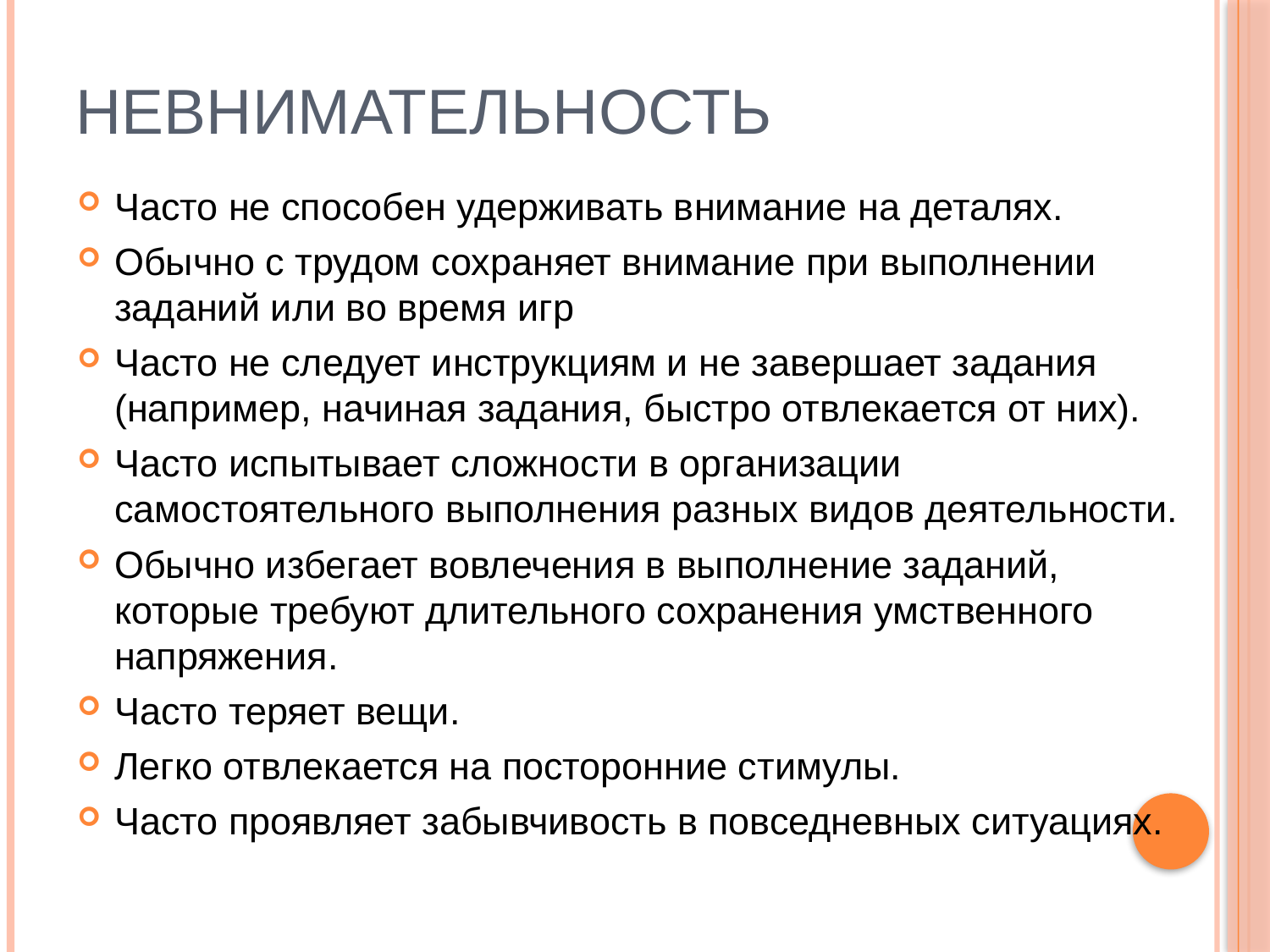

# Невнимательность
Часто не способен удерживать внимание на деталях.
Обычно с трудом сохраняет внимание при выполнении заданий или во время игр
Часто не следует инструкциям и не завершает задания (например, начиная задания, быстро отвлекается от них).
Часто испытывает сложности в организации самостоятельного выполнения разных видов деятельности.
Обычно избегает вовлечения в выполнение заданий, которые требуют длительного сохранения умственного напряжения.
Часто теряет вещи.
Легко отвлекается на посторонние стимулы.
Часто проявляет забывчивость в повседневных ситуациях.